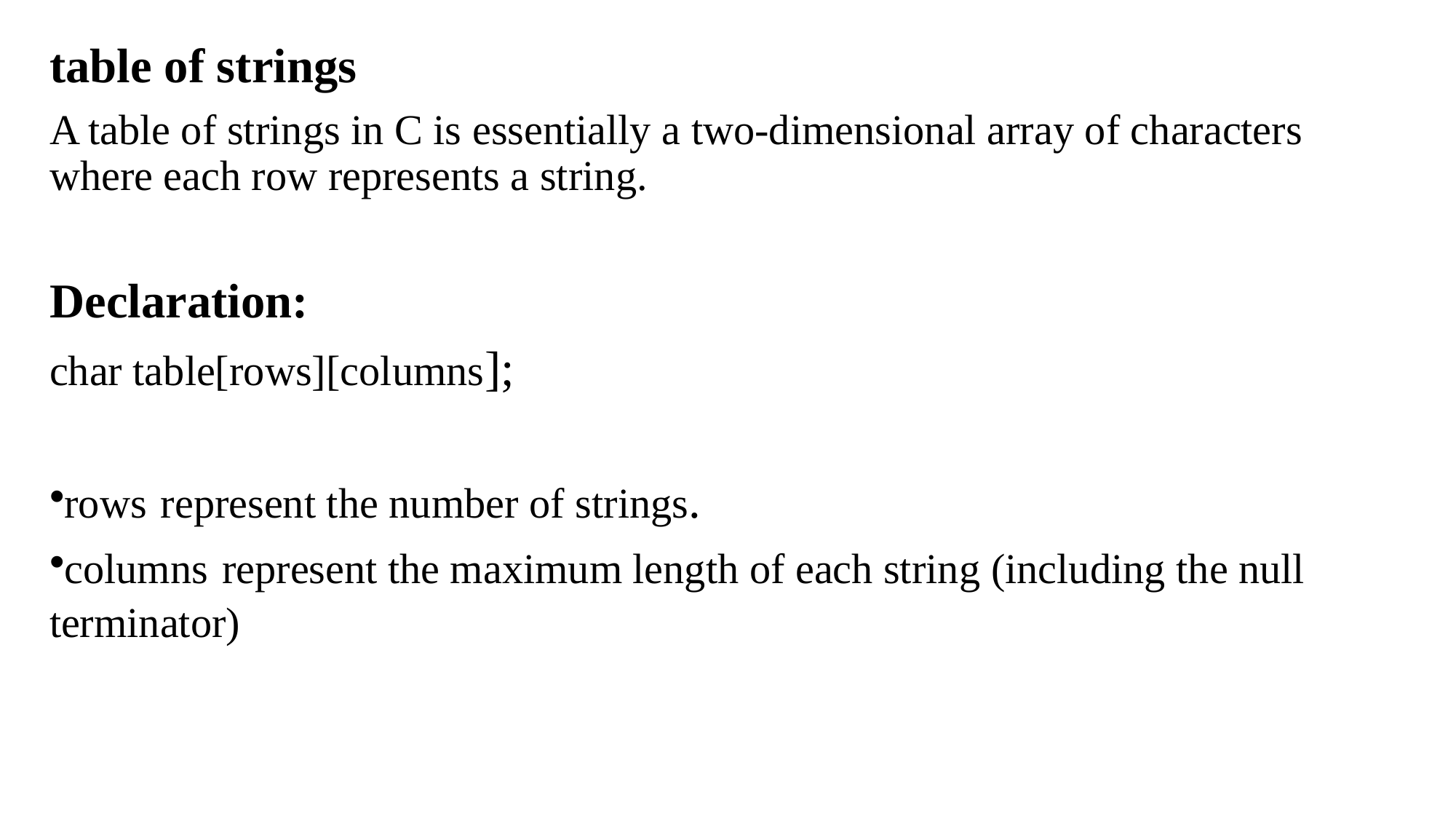

table of strings
A table of strings in C is essentially a two-dimensional array of characters where each row represents a string.

Declaration:
char table[rows][columns];

rows represent the number of strings.
columns represent the maximum length of each string (including the null terminator)